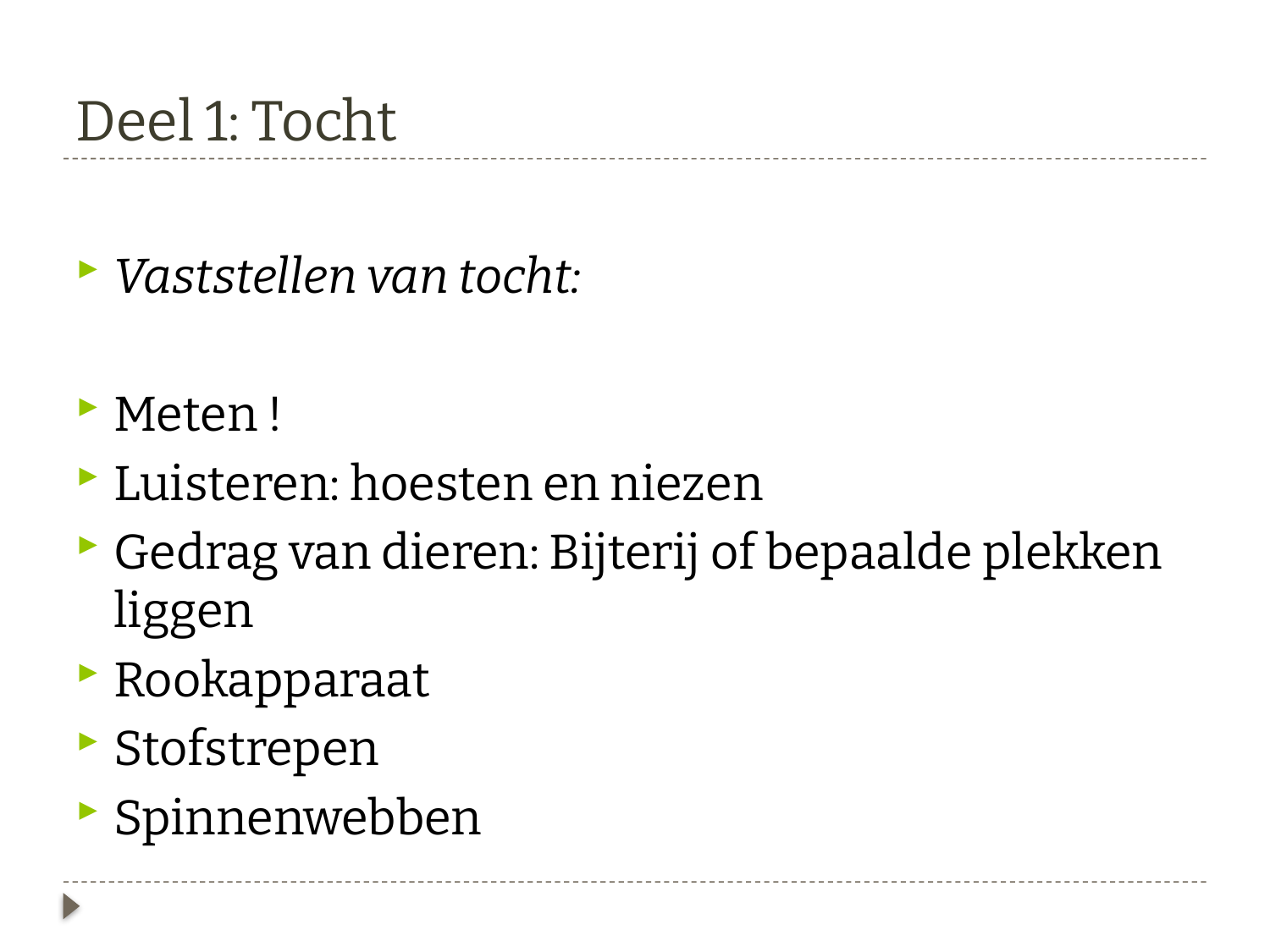

# Deel 1: Tocht

Vaststellen van tocht:

Meten !
Luisteren: hoesten en niezen
Gedrag van dieren: Bijterij of bepaalde plekken liggen
Rookapparaat
Stofstrepen
Spinnenwebben